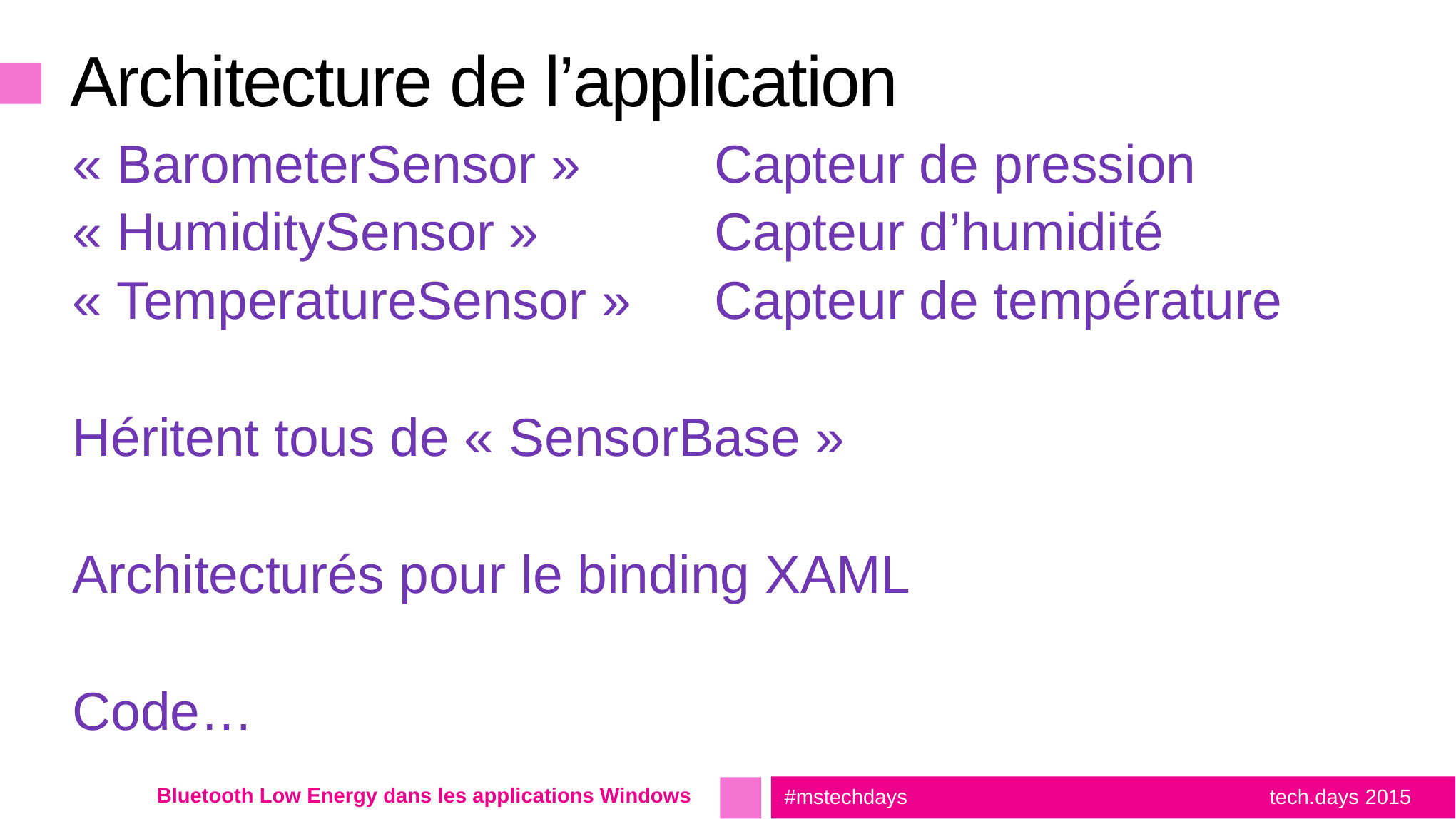

# Architecture de l’application
« BarometerSensor »		Capteur de pression
« HumiditySensor »		Capteur d’humidité
« TemperatureSensor »	Capteur de température

Héritent tous de « SensorBase »

Architecturés pour le binding XAML

Code…

Bluetooth Low Energy dans les applications Windows